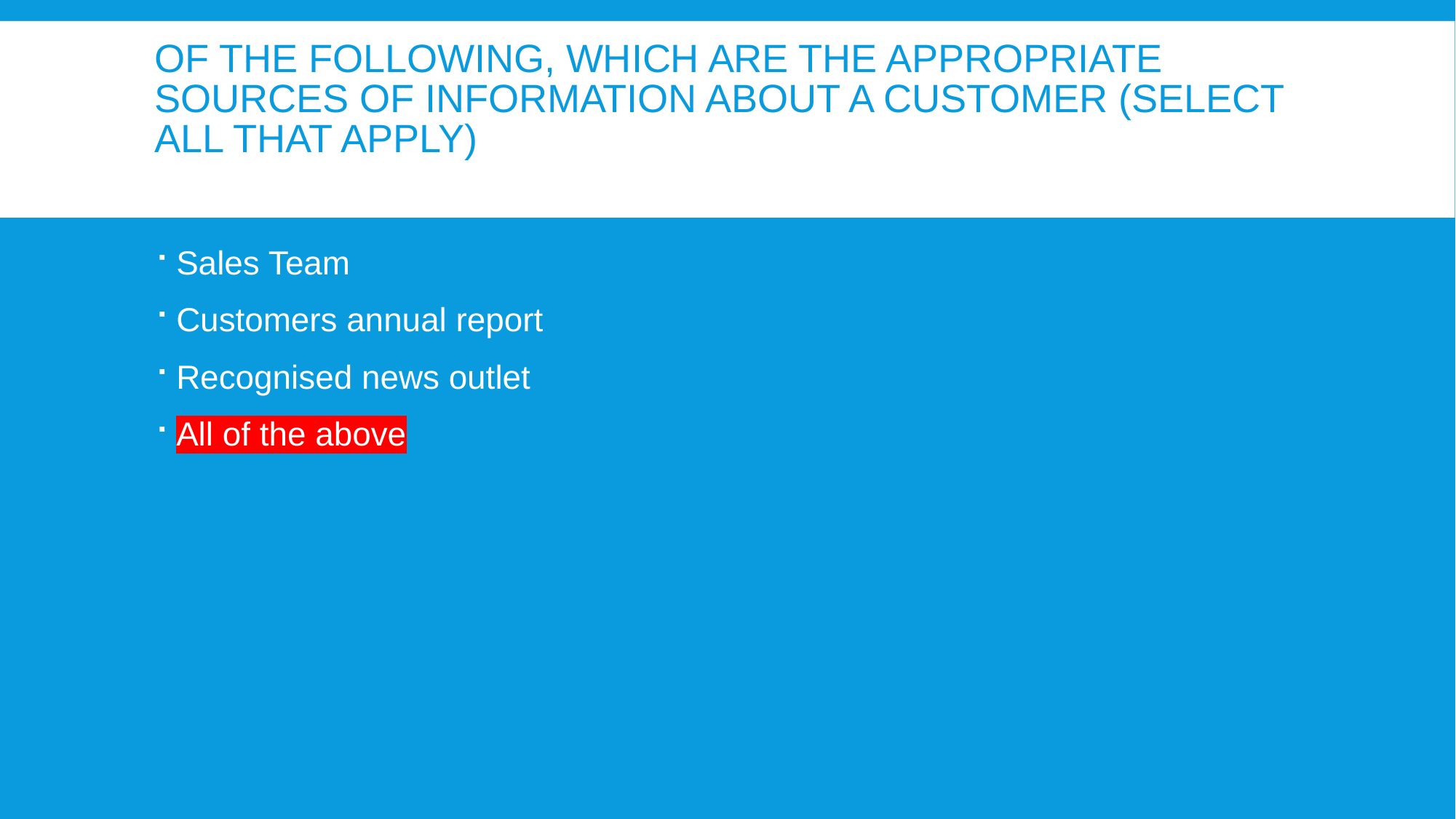

# Of the following, which are the appropriate sources of information about a customer (select all that apply)
Sales Team
Customers annual report
Recognised news outlet
All of the above